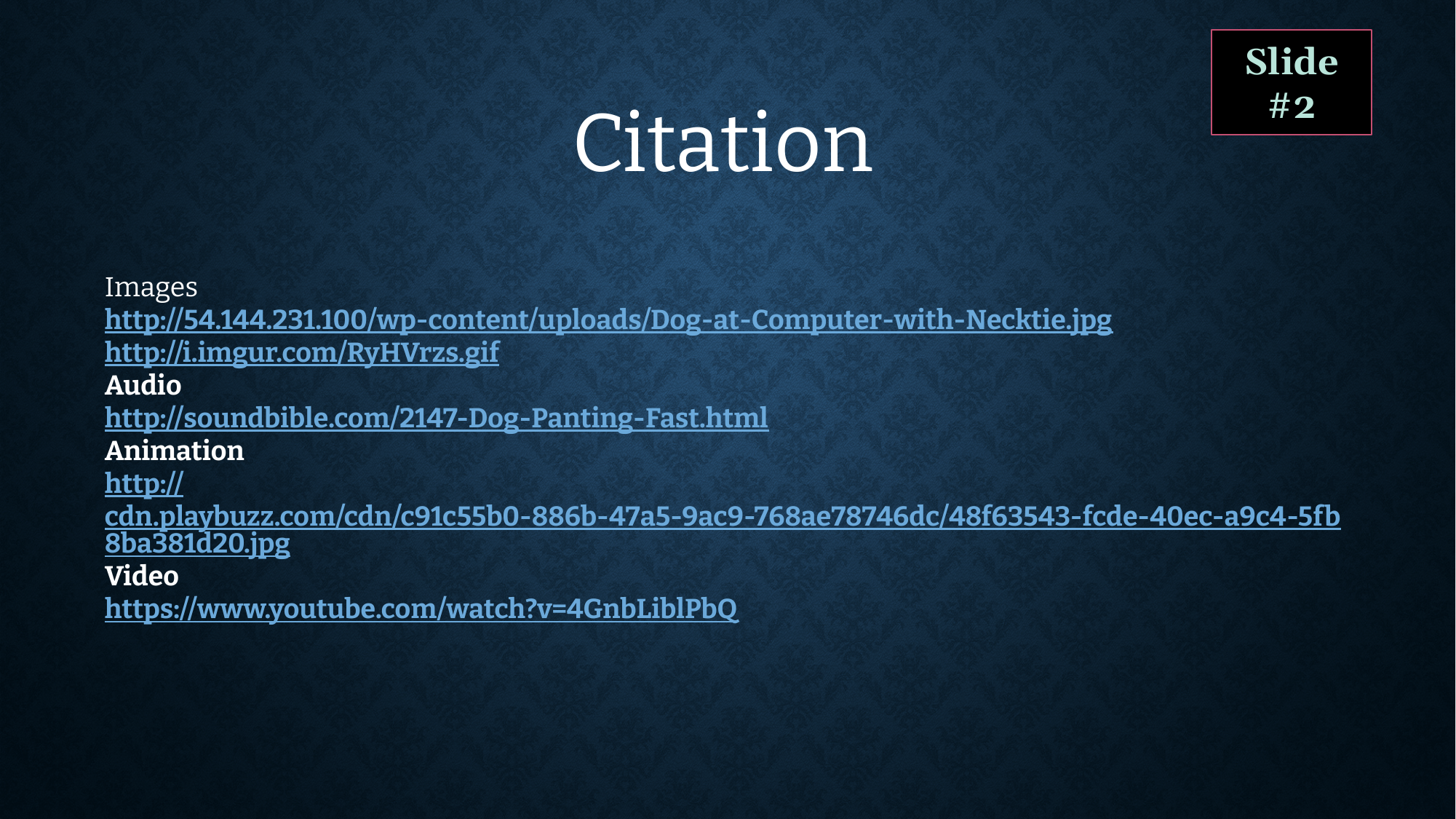

Slide #2
Citation
Images
http://54.144.231.100/wp-content/uploads/Dog-at-Computer-with-Necktie.jpg
http://i.imgur.com/RyHVrzs.gif
Audio
http://soundbible.com/2147-Dog-Panting-Fast.html
Animation
http://cdn.playbuzz.com/cdn/c91c55b0-886b-47a5-9ac9-768ae78746dc/48f63543-fcde-40ec-a9c4-5fb8ba381d20.jpg
Video
https://www.youtube.com/watch?v=4GnbLiblPbQ